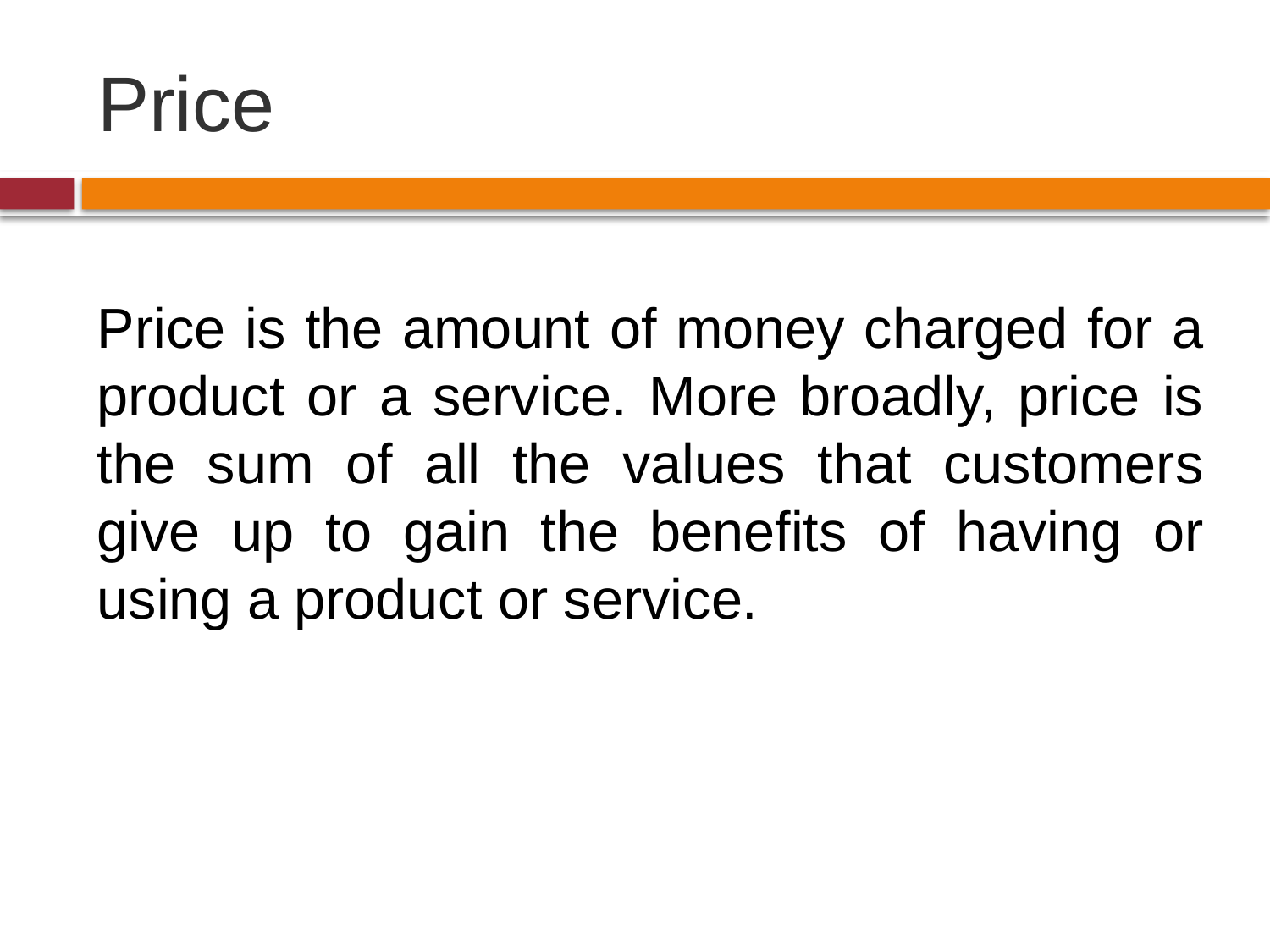

# Price
Price is the amount of money charged for a product or a service. More broadly, price is the sum of all the values that customers give up to gain the benefits of having or using a product or service.